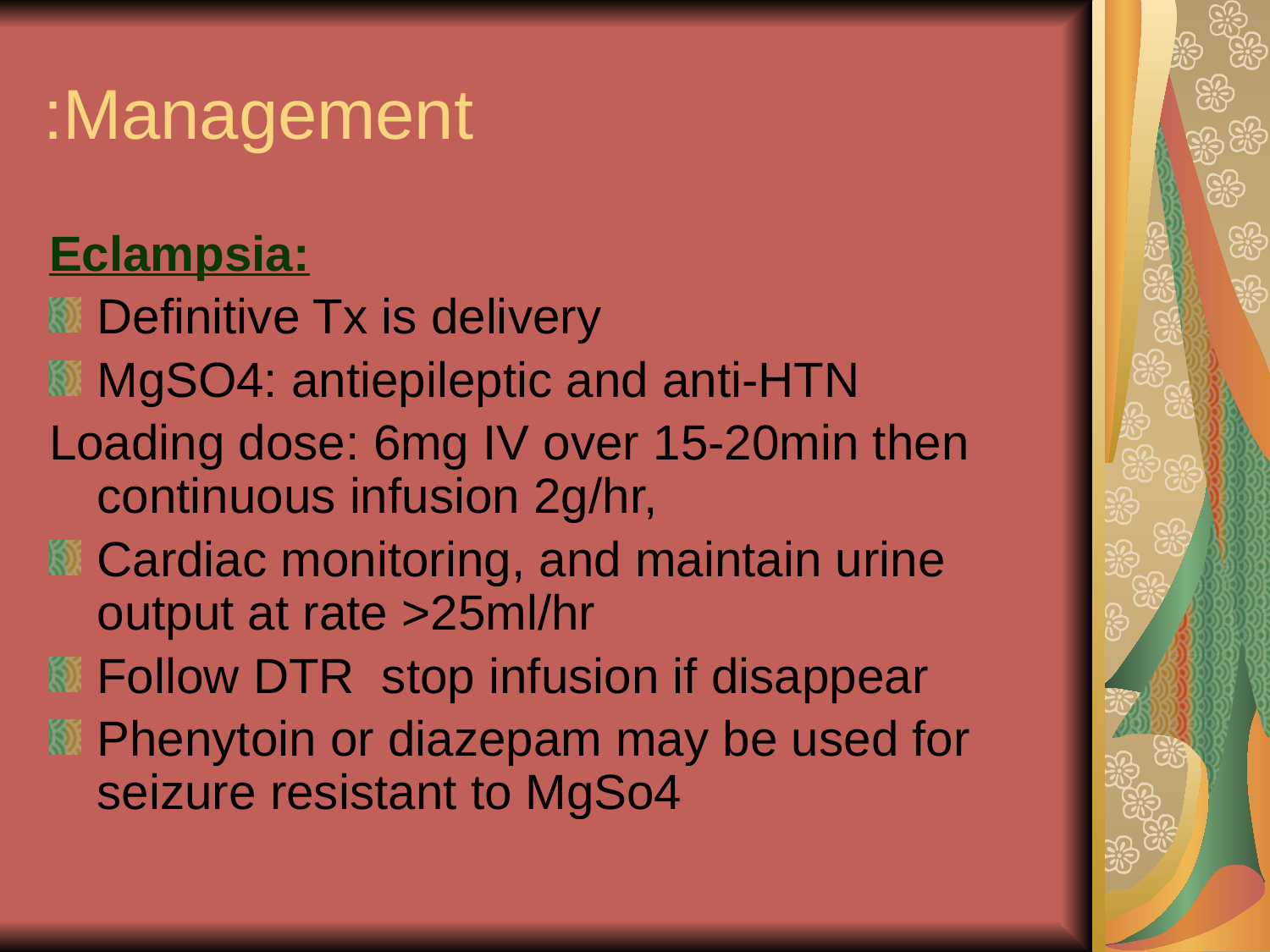

# Management:
Eclampsia:
Definitive Tx is delivery
MgSO4: antiepileptic and anti-HTN
Loading dose: 6mg IV over 15-20min then continuous infusion 2g/hr,
Cardiac monitoring, and maintain urine output at rate >25ml/hr
Follow DTR  stop infusion if disappear
Phenytoin or diazepam may be used for seizure resistant to MgSo4